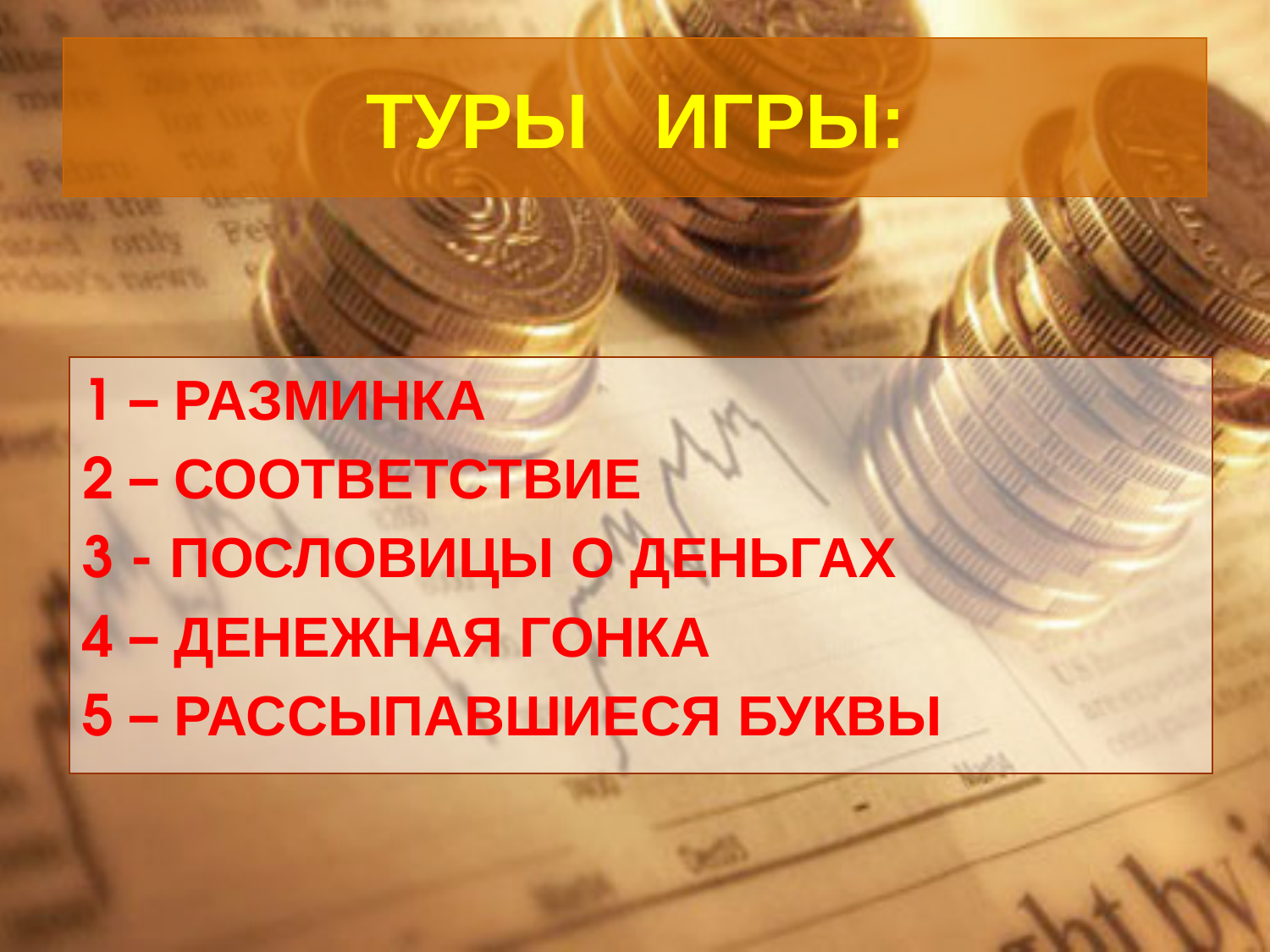

# ТУРЫ   ИГРЫ:
1 – РАЗМИНКА
2 – СООТВЕТСТВИЕ
3 - ПОСЛОВИЦЫ О ДЕНЬГАХ
4 – ДЕНЕЖНАЯ ГОНКА
5 – РАССЫПАВШИЕСЯ БУКВЫ